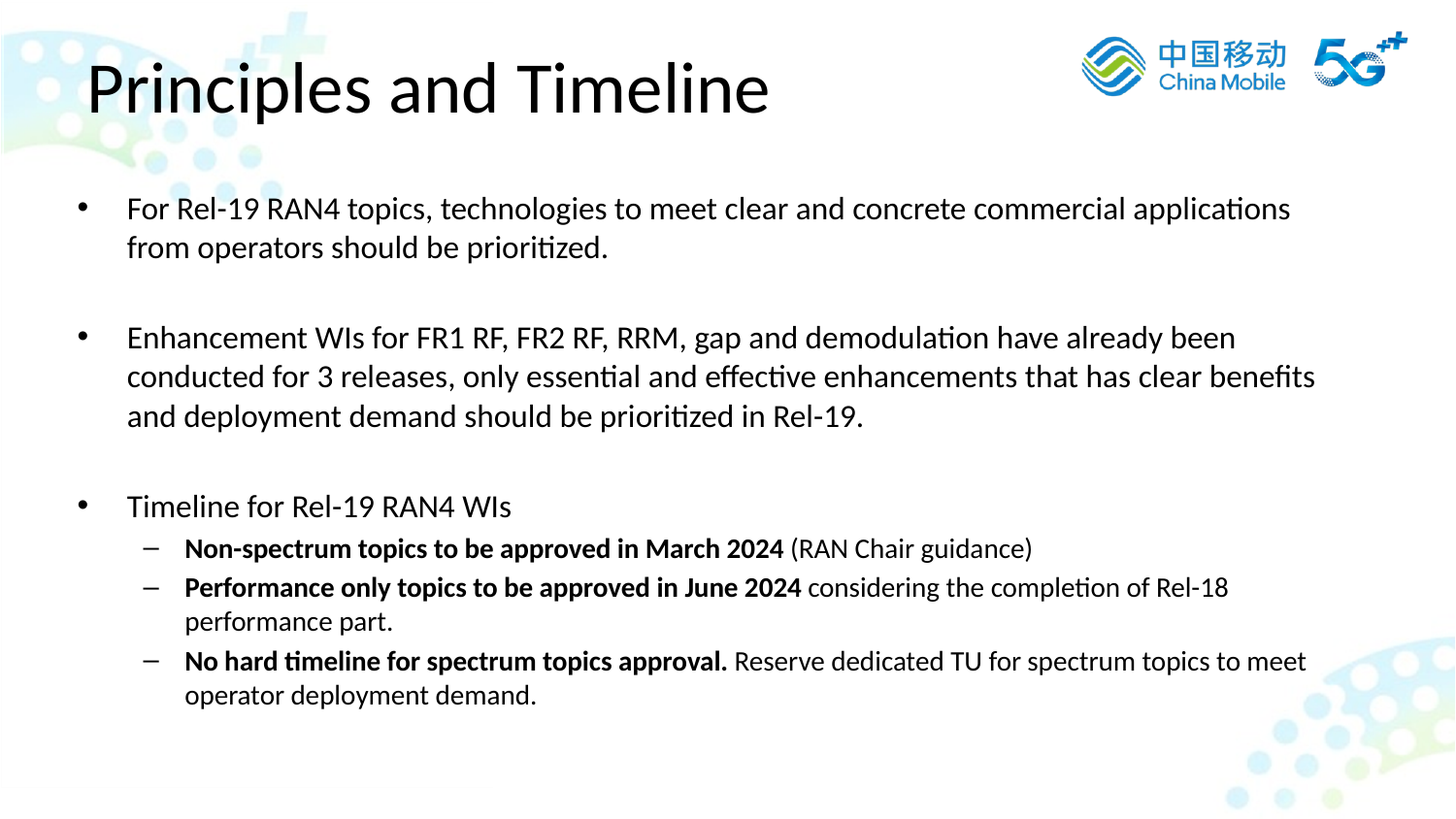

Principles and Timeline
For Rel-19 RAN4 topics, technologies to meet clear and concrete commercial applications from operators should be prioritized.

Enhancement WIs for FR1 RF, FR2 RF, RRM, gap and demodulation have already been conducted for 3 releases, only essential and effective enhancements that has clear benefits and deployment demand should be prioritized in Rel-19.

Timeline for Rel-19 RAN4 WIs
Non-spectrum topics to be approved in March 2024 (RAN Chair guidance)
Performance only topics to be approved in June 2024 considering the completion of Rel-18 performance part.
No hard timeline for spectrum topics approval. Reserve dedicated TU for spectrum topics to meet operator deployment demand.